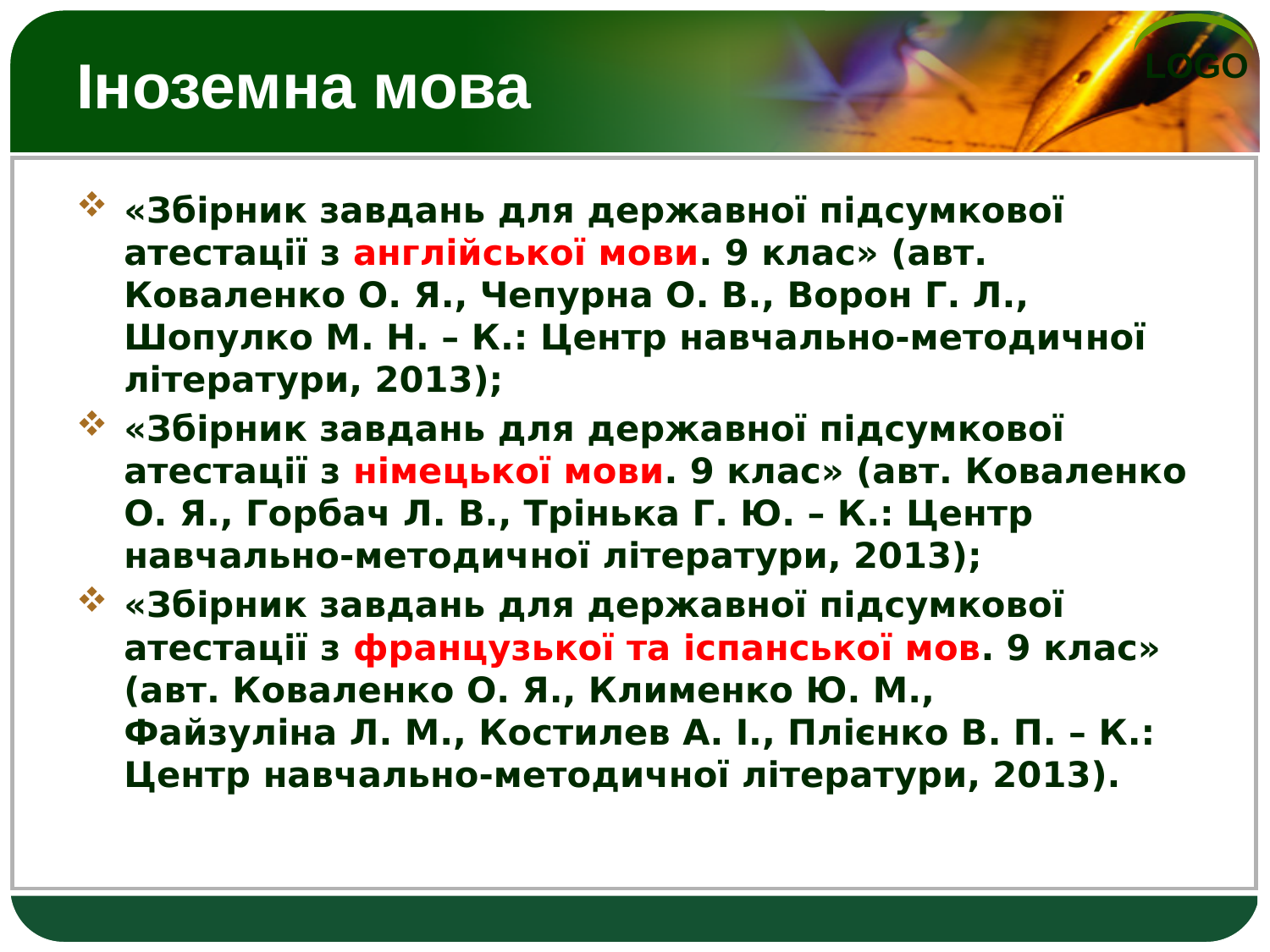

# Іноземна мова
«Збірник завдань для державної підсумкової атестації з англійської мови. 9 клас» (авт. Коваленко О. Я., Чепурна О. В., Ворон Г. Л., Шопулко М. Н. – К.: Центр навчально-методичної літератури, 2013);
«Збірник завдань для державної підсумкової атестації з німецької мови. 9 клас» (авт. Коваленко О. Я., Горбач Л. В., Трінька Г. Ю. – К.: Центр навчально-методичної літератури, 2013);
«Збірник завдань для державної підсумкової атестації з французької та іспанської мов. 9 клас» (авт. Коваленко О. Я., Клименко Ю. М.,            Файзуліна Л. М., Костилев А. І., Плієнко В. П. – К.: Центр навчально-методичної літератури, 2013).